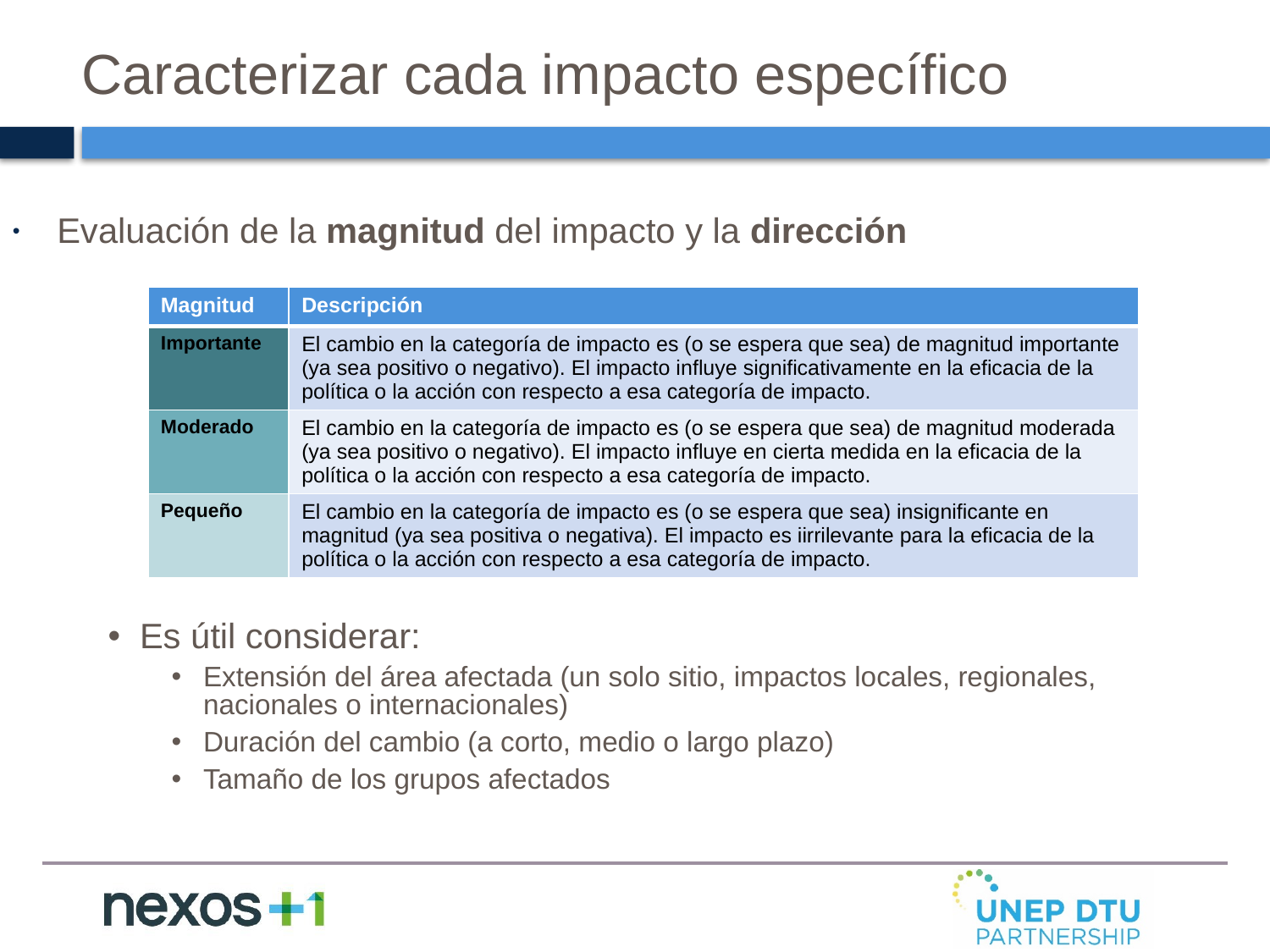

Caracterizar cada impacto específico
Evaluación de la magnitud del impacto y la dirección
| Magnitud | Descripción |
| --- | --- |
| Importante | El cambio en la categoría de impacto es (o se espera que sea) de magnitud importante (ya sea positivo o negativo). El impacto influye significativamente en la eficacia de la política o la acción con respecto a esa categoría de impacto. |
| Moderado | El cambio en la categoría de impacto es (o se espera que sea) de magnitud moderada (ya sea positivo o negativo). El impacto influye en cierta medida en la eficacia de la política o la acción con respecto a esa categoría de impacto. |
| Pequeño | El cambio en la categoría de impacto es (o se espera que sea) insignificante en magnitud (ya sea positiva o negativa). El impacto es iirrilevante para la eficacia de la política o la acción con respecto a esa categoría de impacto. |
Es útil considerar:
Extensión del área afectada (un solo sitio, impactos locales, regionales, nacionales o internacionales)
Duración del cambio (a corto, medio o largo plazo)
Tamaño de los grupos afectados